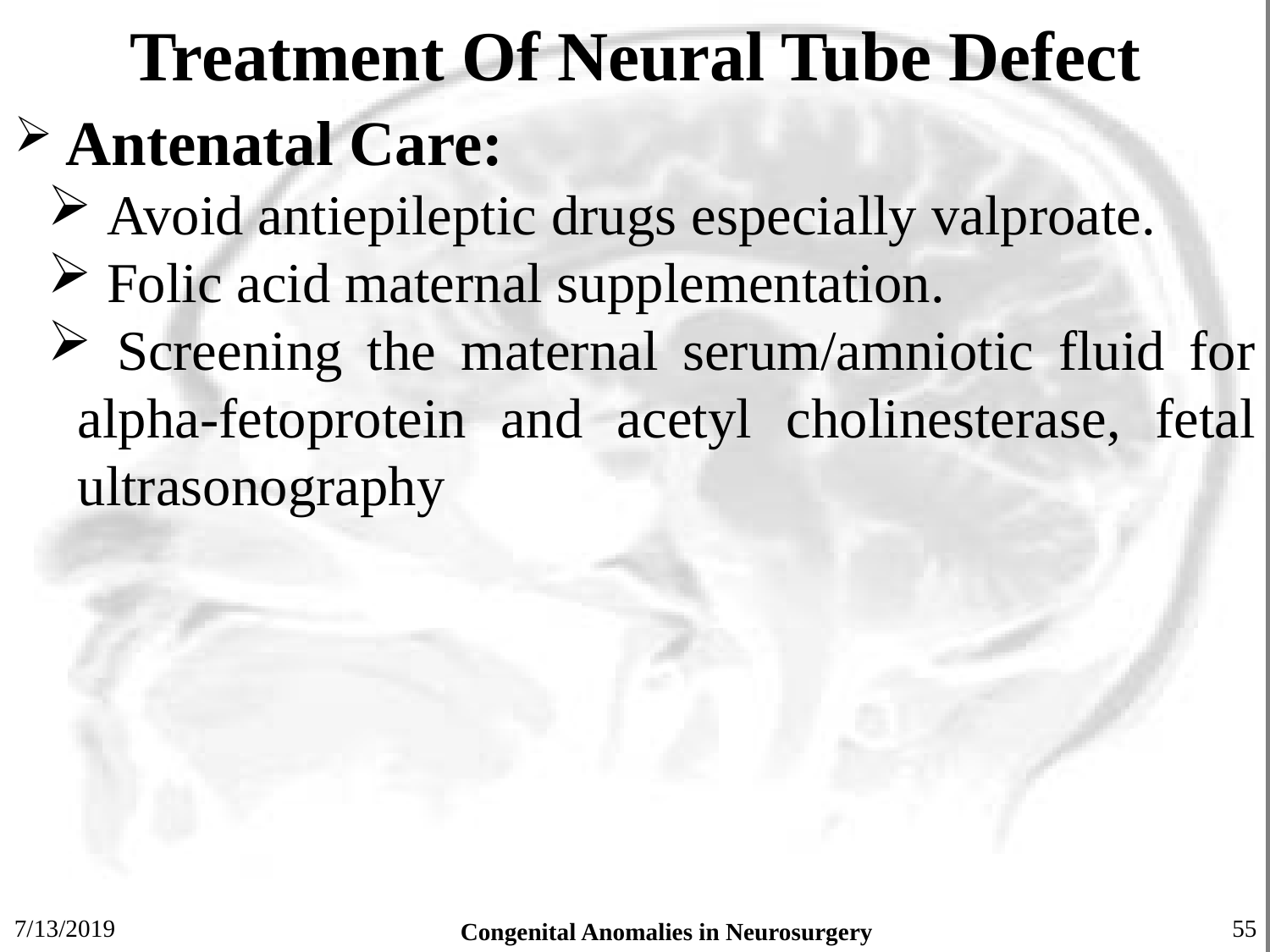

# Treatment Of Neural Tube Defect
 Antenatal Care:
 Avoid antiepileptic drugs especially valproate.
 Folic acid maternal supplementation.
 Screening the maternal serum/amniotic fluid for alpha-fetoprotein and acetyl cholinesterase, fetal ultrasonography
7/13/2019
Congenital Anomalies in Neurosurgery
55